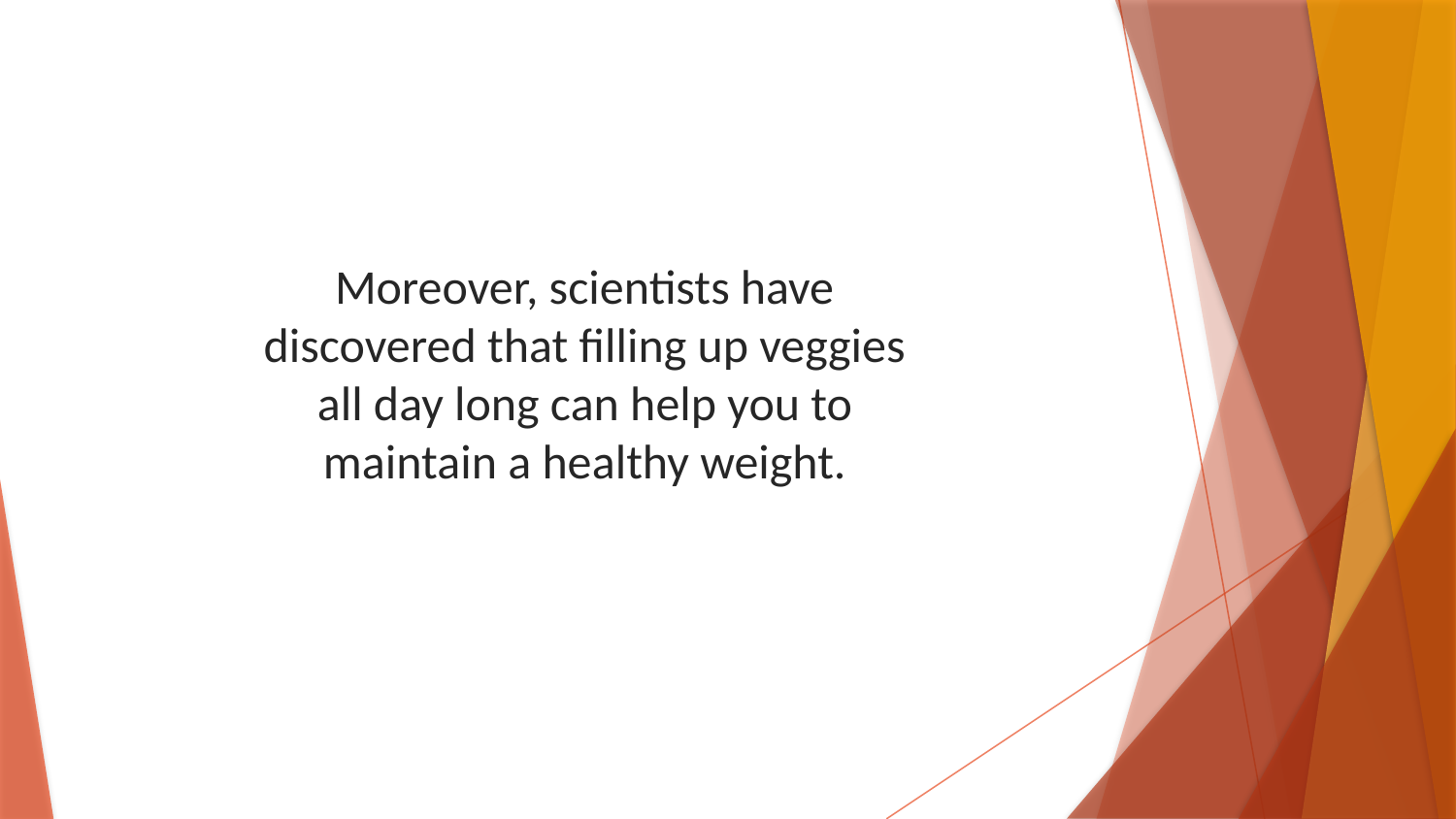

Moreover, scientists have discovered that filling up veggies all day long can help you to maintain a healthy weight.